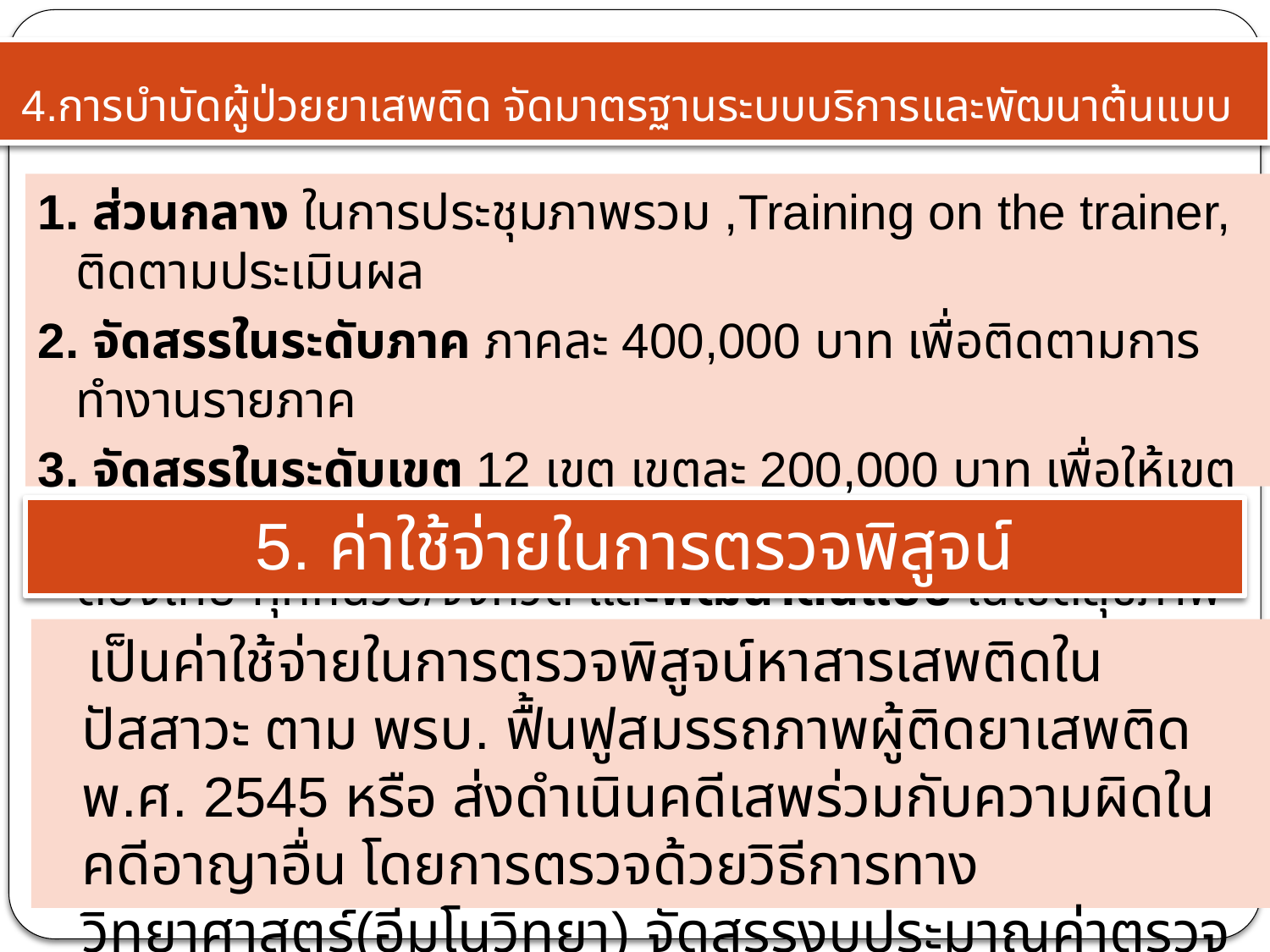

# 4.การบำบัดผู้ป่วยยาเสพติด จัดมาตรฐานระบบบริการและพัฒนาต้นแบบ
1. ส่วนกลาง ในการประชุมภาพรวม ,Training on the trainer, ติดตามประเมินผล
2. จัดสรรในระดับภาค ภาคละ 400,000 บาท เพื่อติดตามการทำงานรายภาค
3. จัดสรรในระดับเขต 12 เขต เขตละ 200,000 บาท เพื่อให้เขตกำกับมาตรฐานระบบบำบัดในระบบสมัครใจ บังคับบำบัด และ ต้องโทษ ทุกหน่วย/จังหวัด และพัฒนาต้นแบบ ในเขตสุขภาพ
5. ค่าใช้จ่ายในการตรวจพิสูจน์
   เป็นค่าใช้จ่ายในการตรวจพิสูจน์หาสารเสพติดในปัสสาวะ ตาม พรบ. ฟื้นฟูสมรรถภาพผู้ติดยาเสพติด พ.ศ. 2545 หรือ ส่งดำเนินคดีเสพร่วมกับความผิดในคดีอาญาอื่น โดยการตรวจด้วยวิธีการทางวิทยาศาสตร์(อีมูโนวิทยา) จัดสรรงบประมาณค่าตรวจ 50 บาท /ราย